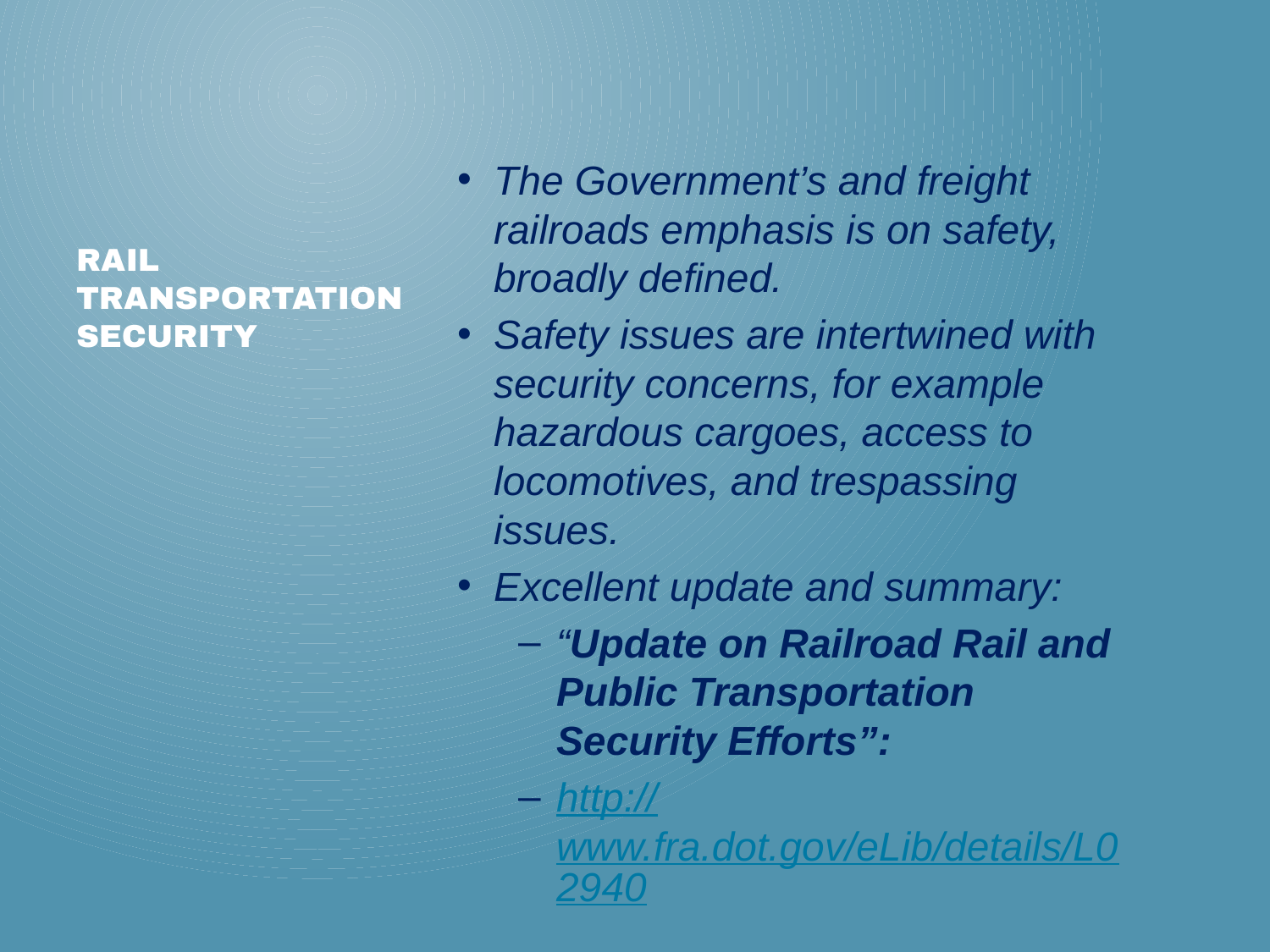

The Government’s and freight railroads emphasis is on safety, broadly defined.
Safety issues are intertwined with security concerns, for example hazardous cargoes, access to locomotives, and trespassing issues.
Excellent update and summary:
“Update on Railroad Rail and Public Transportation Security Efforts”:
http://www.fra.dot.gov/eLib/details/L02940

# Rail transportation security